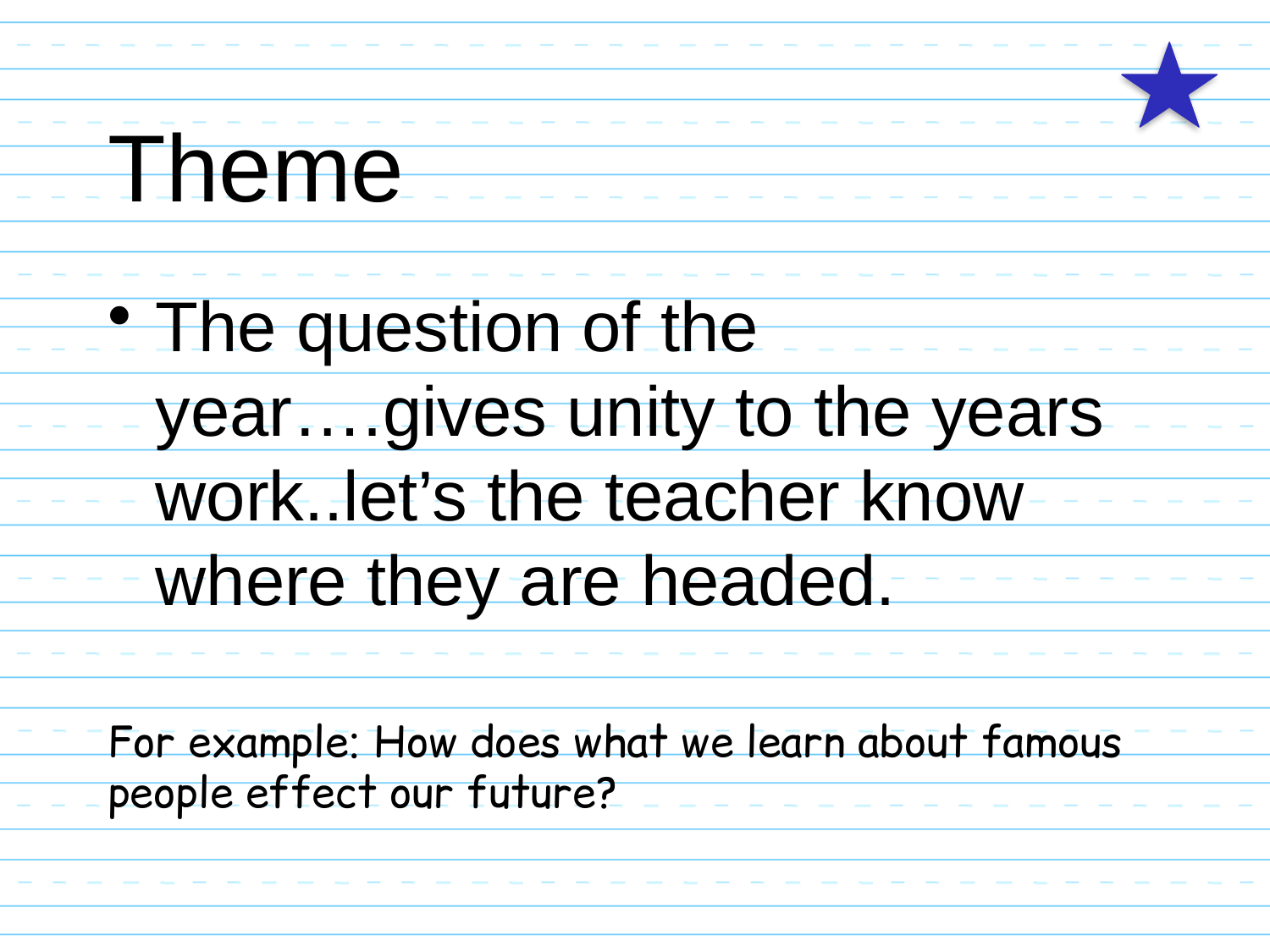

# Theme
The question of the year….gives unity to the years work..let’s the teacher know where they are headed.
For example: How does what we learn about famous people effect our future?